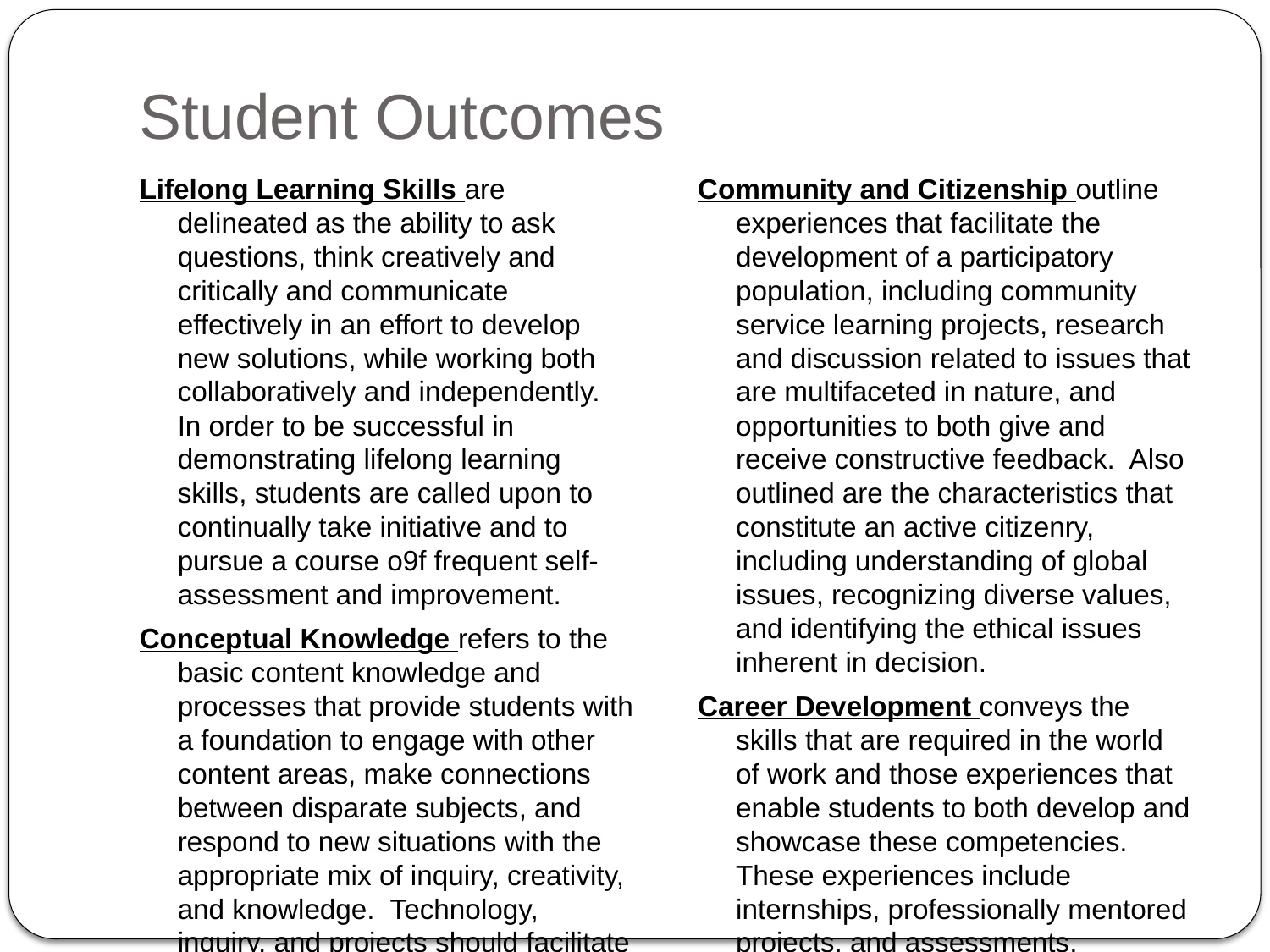

# Student Outcomes
Lifelong Learning Skills are delineated as the ability to ask questions, think creatively and critically and communicate effectively in an effort to develop new solutions, while working both collaboratively and independently.  In order to be successful in demonstrating lifelong learning skills, students are called upon to continually take initiative and to pursue a course o9f frequent self-assessment and improvement.
Conceptual Knowledge refers to the basic content knowledge and processes that provide students with a foundation to engage with other content areas, make connections between disparate subjects, and respond to new situations with the appropriate mix of inquiry, creativity, and knowledge.  Technology, inquiry, and projects should facilitate the development of this knowledge base.
Community and Citizenship outline experiences that facilitate the development of a participatory population, including community service learning projects, research and discussion related to issues that are multifaceted in nature, and opportunities to both give and receive constructive feedback.  Also outlined are the characteristics that constitute an active citizenry, including understanding of global issues, recognizing diverse values, and identifying the ethical issues inherent in decision.
Career Development conveys the skills that are required in the world of work and those experiences that enable students to both develop and showcase these competencies.  These experiences include internships, professionally mentored projects, and assessments.